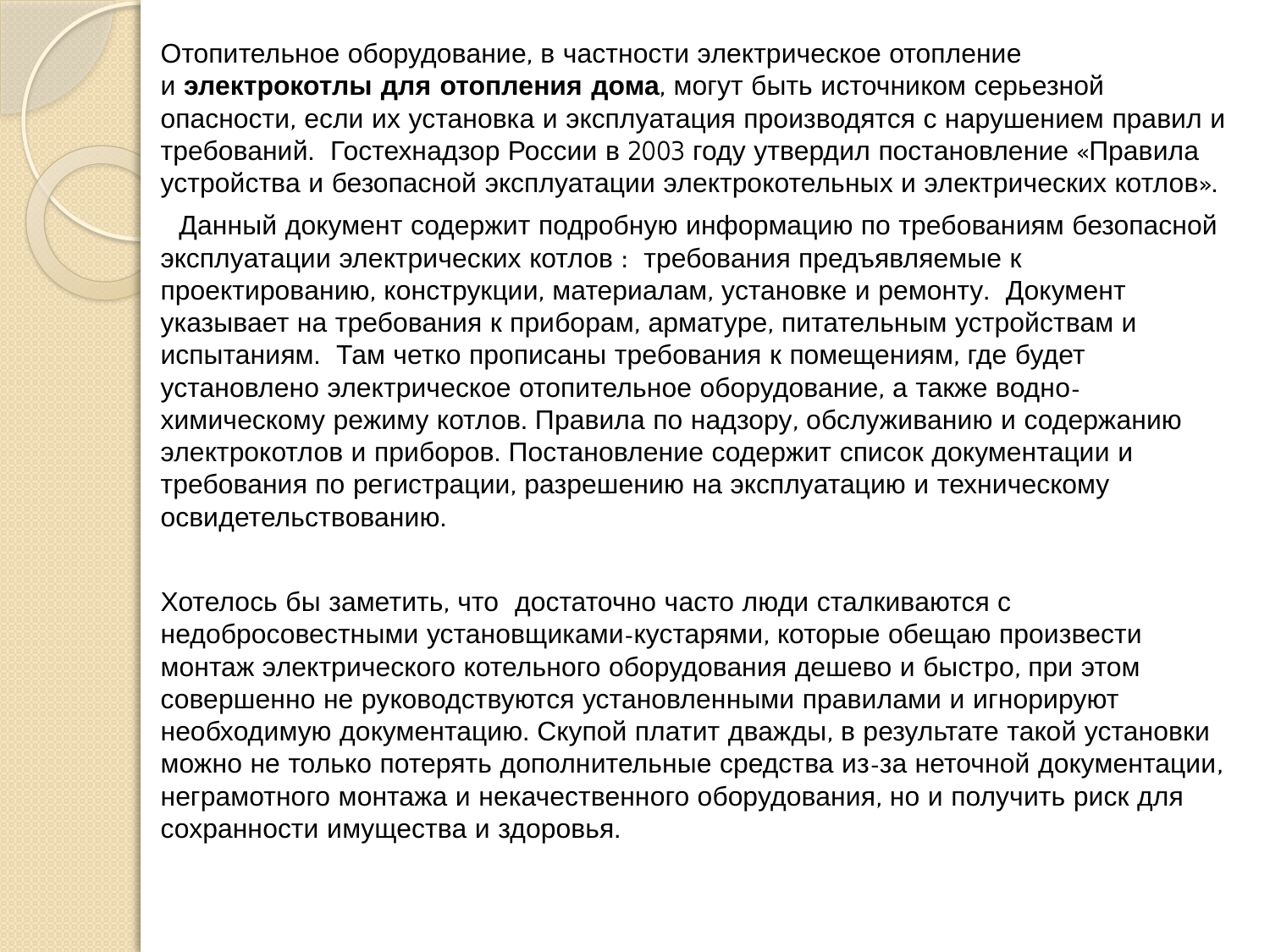

Отопительное оборудование, в частности электрическое отопление и электрокотлы для отопления дома, могут быть источником серьезной опасности, если их установка и эксплуатация производятся с нарушением правил и требований.  Гостехнадзор России в 2003 году утвердил постановление «Правила устройства и безопасной эксплуатации электрокотельных и электрических котлов».
       Данный документ содержит подробную информацию по требованиям безопасной эксплуатации электрических котлов :  требования предъявляемые к проектированию, конструкции, материалам, установке и ремонту.  Документ указывает на требования к приборам, арматуре, питательным устройствам и испытаниям.  Там четко прописаны требования к помещениям, где будет установлено электрическое отопительное оборудование, а также водно-химическому режиму котлов. Правила по надзору, обслуживанию и содержанию электрокотлов и приборов. Постановление содержит список документации и требования по регистрации, разрешению на эксплуатацию и техническому освидетельствованию.

	Хотелось бы заметить, что  достаточно часто люди сталкиваются с недобросовестными установщиками-кустарями, которые обещаю произвести монтаж электрического котельного оборудования дешево и быстро, при этом совершенно не руководствуются установленными правилами и игнорируют необходимую документацию. Скупой платит дважды, в результате такой установки можно не только потерять дополнительные средства из-за неточной документации, неграмотного монтажа и некачественного оборудования, но и получить риск для сохранности имущества и здоровья.